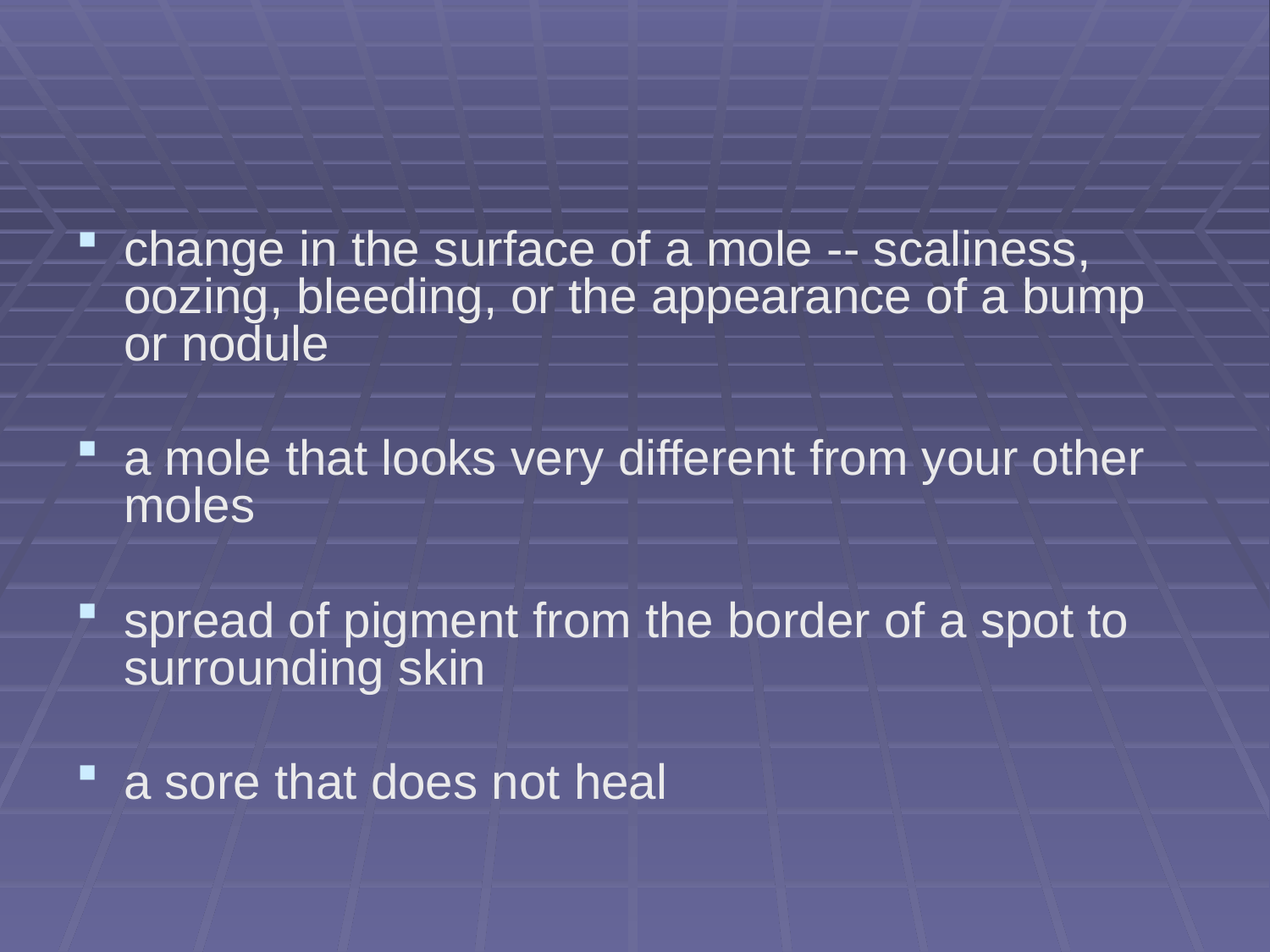

#
change in the surface of a mole -- scaliness, oozing, bleeding, or the appearance of a bump or nodule

a mole that looks very different from your other moles

spread of pigment from the border of a spot to surrounding skin

a sore that does not heal